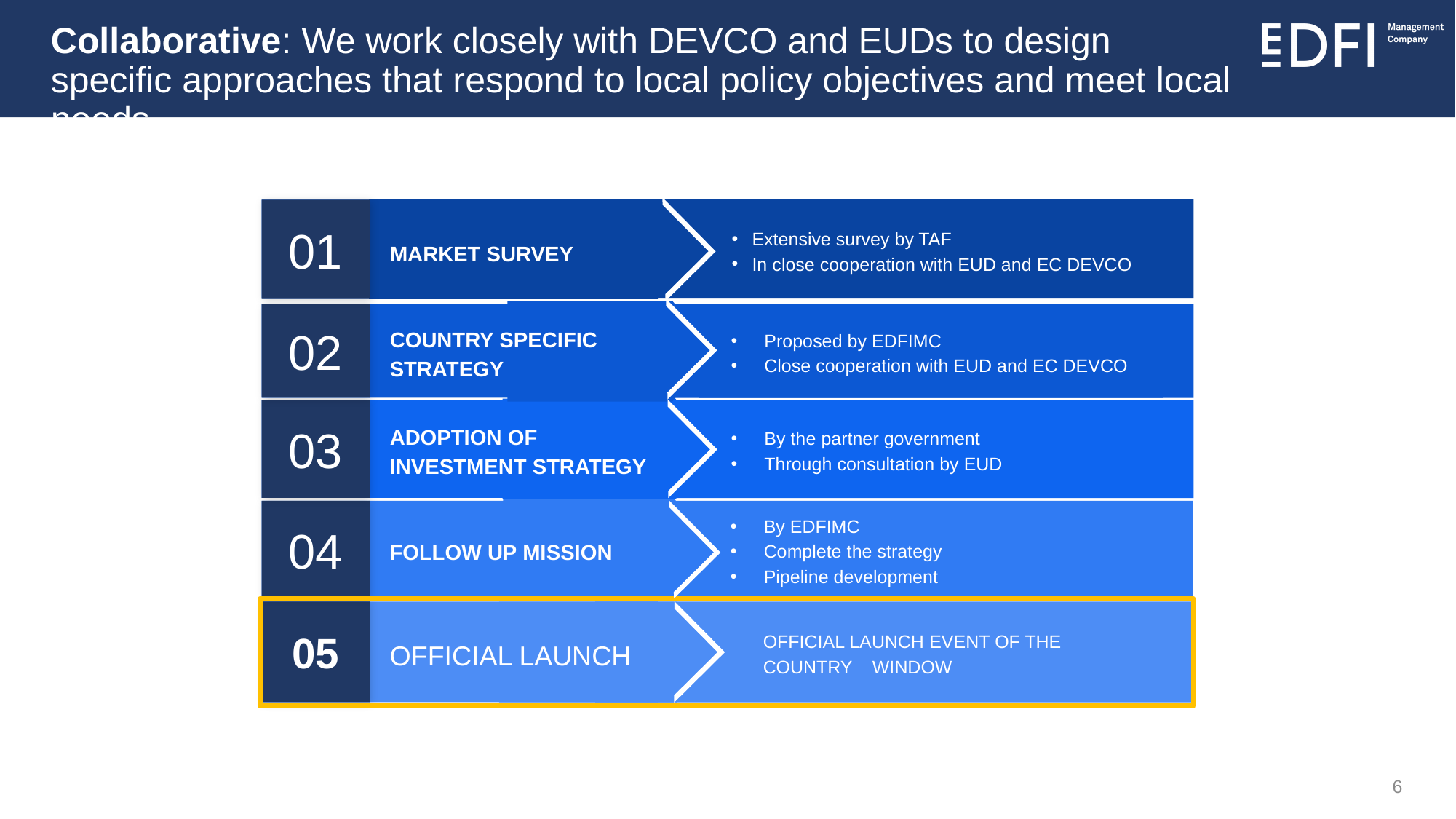

# Collaborative: We work closely with DEVCO and EUDs to design specific approaches that respond to local policy objectives and meet local needs

01
Extensive survey by TAF
In close cooperation with EUD and EC DEVCO
MARKET SURVEY

Market survey

02

Proposed by EDFIMC
Close cooperation with EUD and EC DEVCO
COUNTRY SPECIFIC STRATEGY

03

By the partner government
Through consultation by EUD
ADOPTION OF INVESTMENT STRATEGY

Livrable 3
Insérez votre texte ici
Insérez votre texte ici

04

By EDFIMC
Complete the strategy
Pipeline development
FOLLOW UP MISSION

Livrable 4
Insérez votre texte ici
Insérez votre texte ici

05

 	OFFICIAL LAUNCH EVENT OF THE COUNTRY    WINDOW

OFFICIAL LAUNCH

6